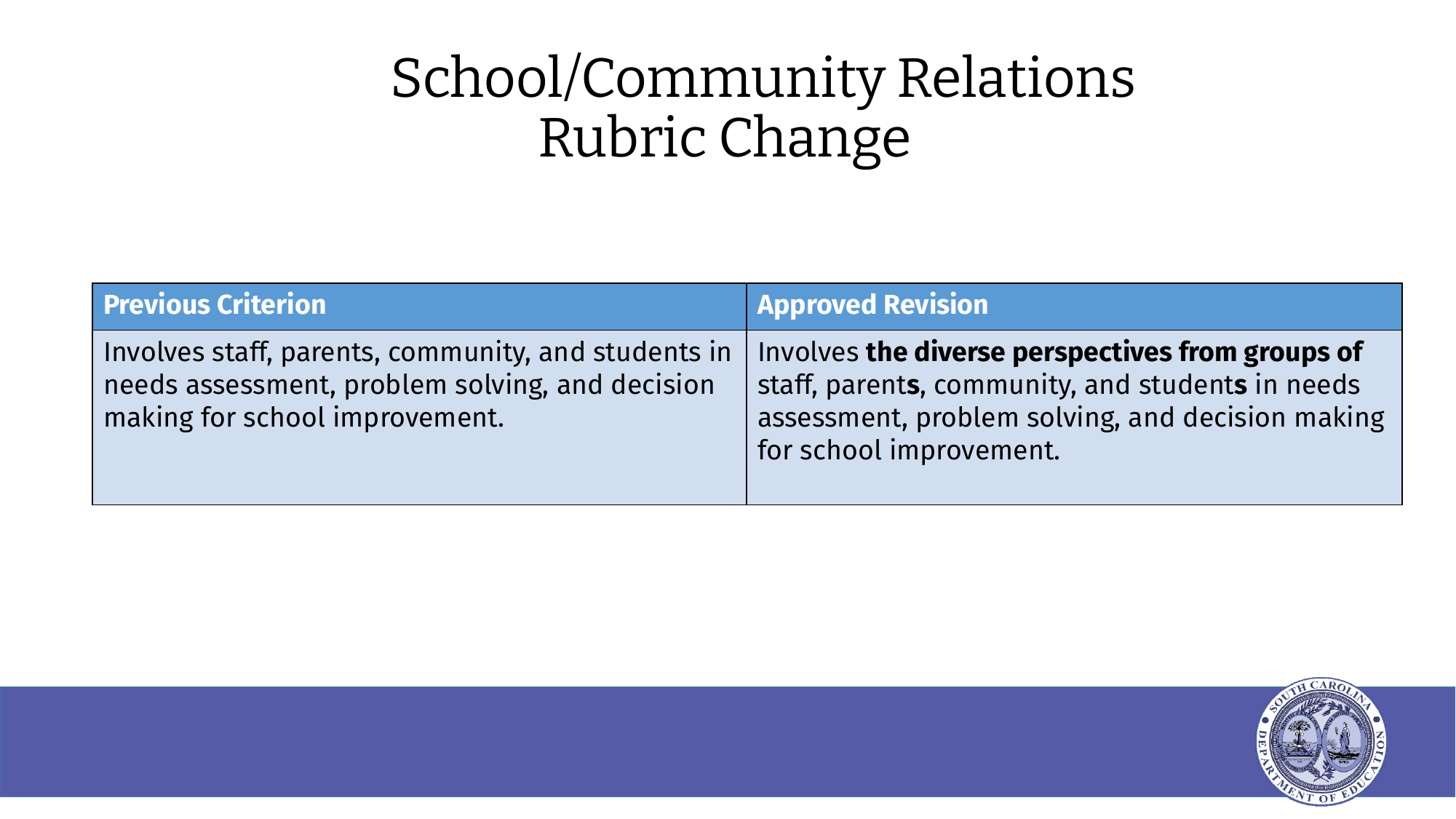

# School/Community Relations Rubric Change
| Previous Criterion | Approved Revision |
| --- | --- |
| Involves staff, parents, community, and students in needs assessment, problem solving, and decision making for school improvement. | Involves the diverse perspectives from groups of staff, parents, community, and students in needs assessment, problem solving, and decision making for school improvement. |